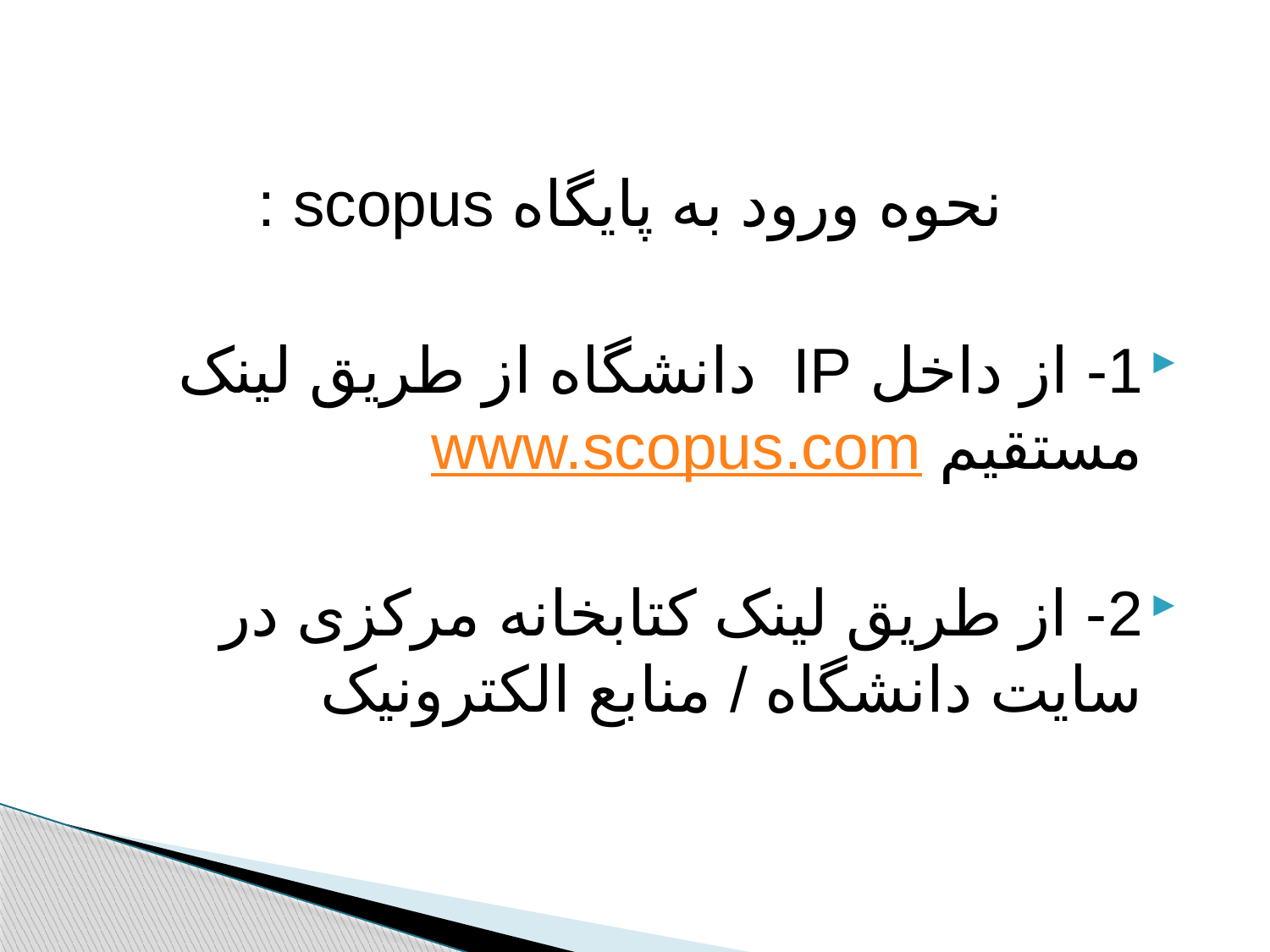

نحوه ورود به پایگاه scopus :

1- از داخل IP  دانشگاه از طریق لینک مستقیم www.scopus.com

2- از طریق لینک کتابخانه مرکزی در سایت دانشگاه / منابع الکترونیک